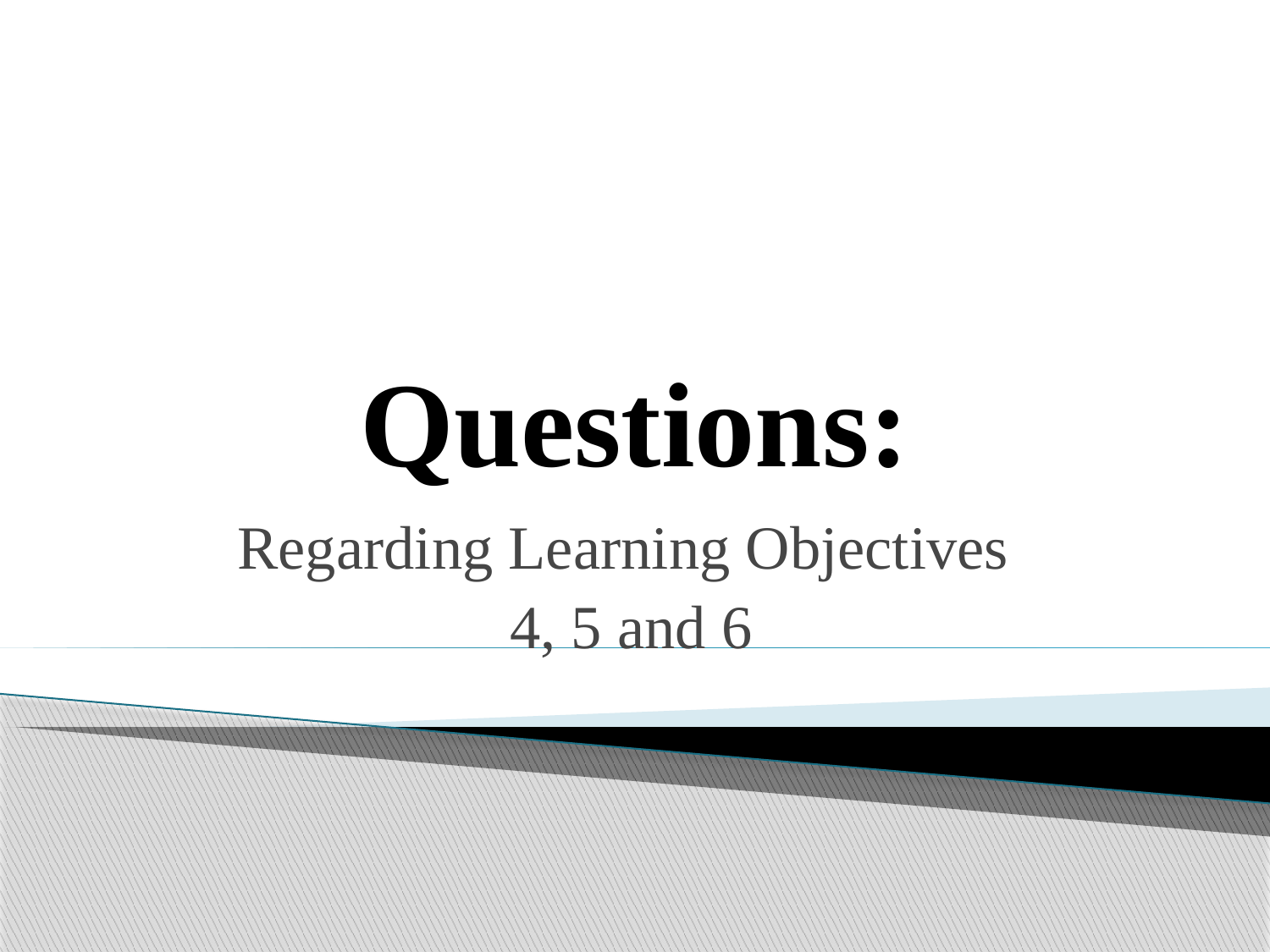

# Questions:
Regarding Learning Objectives
4, 5 and 6